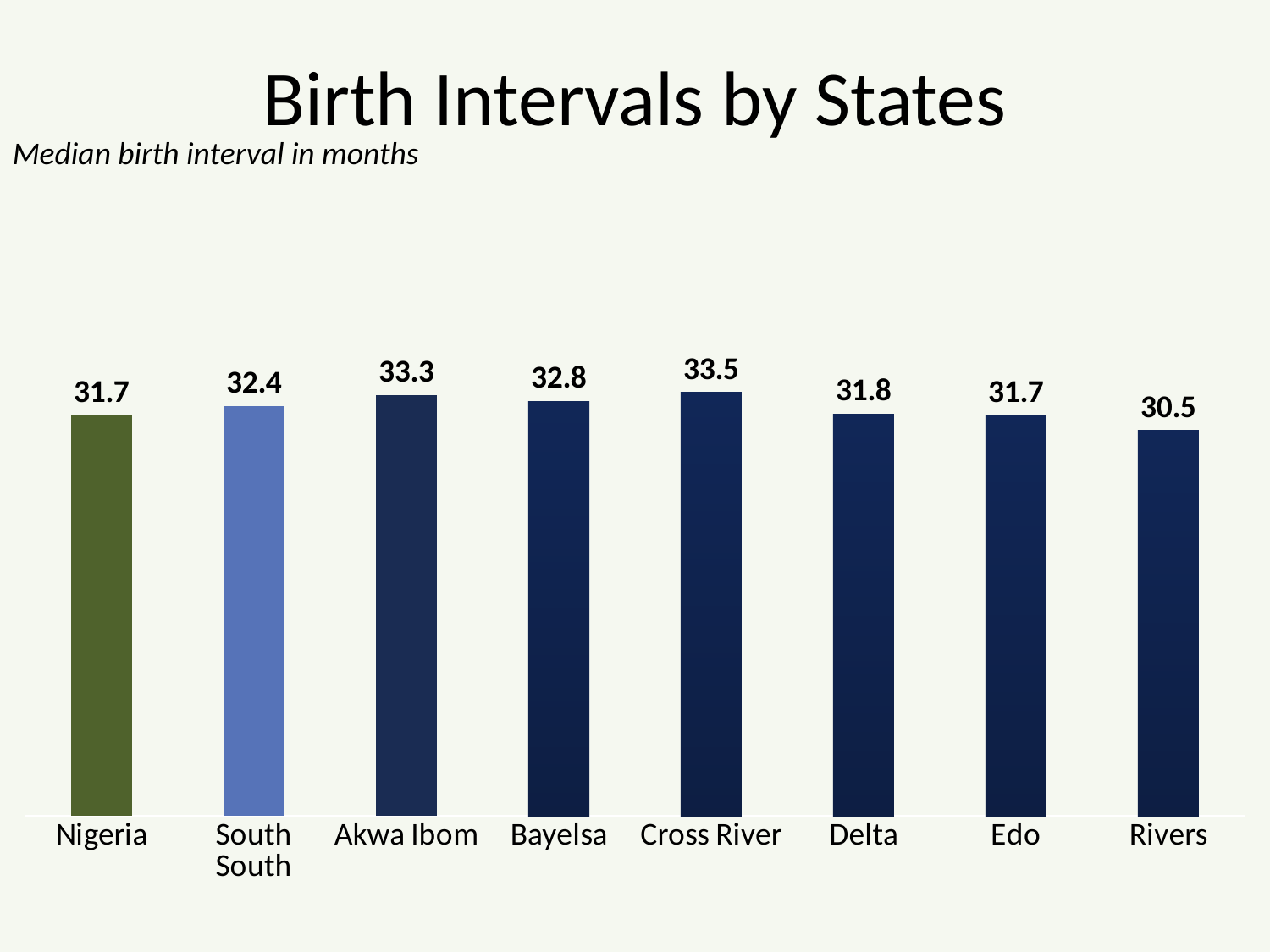

# Birth Intervals by States
Median birth interval in months

### Chart

| Category | Column1 |
|---|---|
| Nigeria | 31.7 |
| South South | 32.4 |
| Akwa Ibom | 33.3 |
| Bayelsa | 32.8 |
| Cross River | 33.5 |
| Delta | 31.8 |
| Edo | 31.7 |
| Rivers | 30.5 |